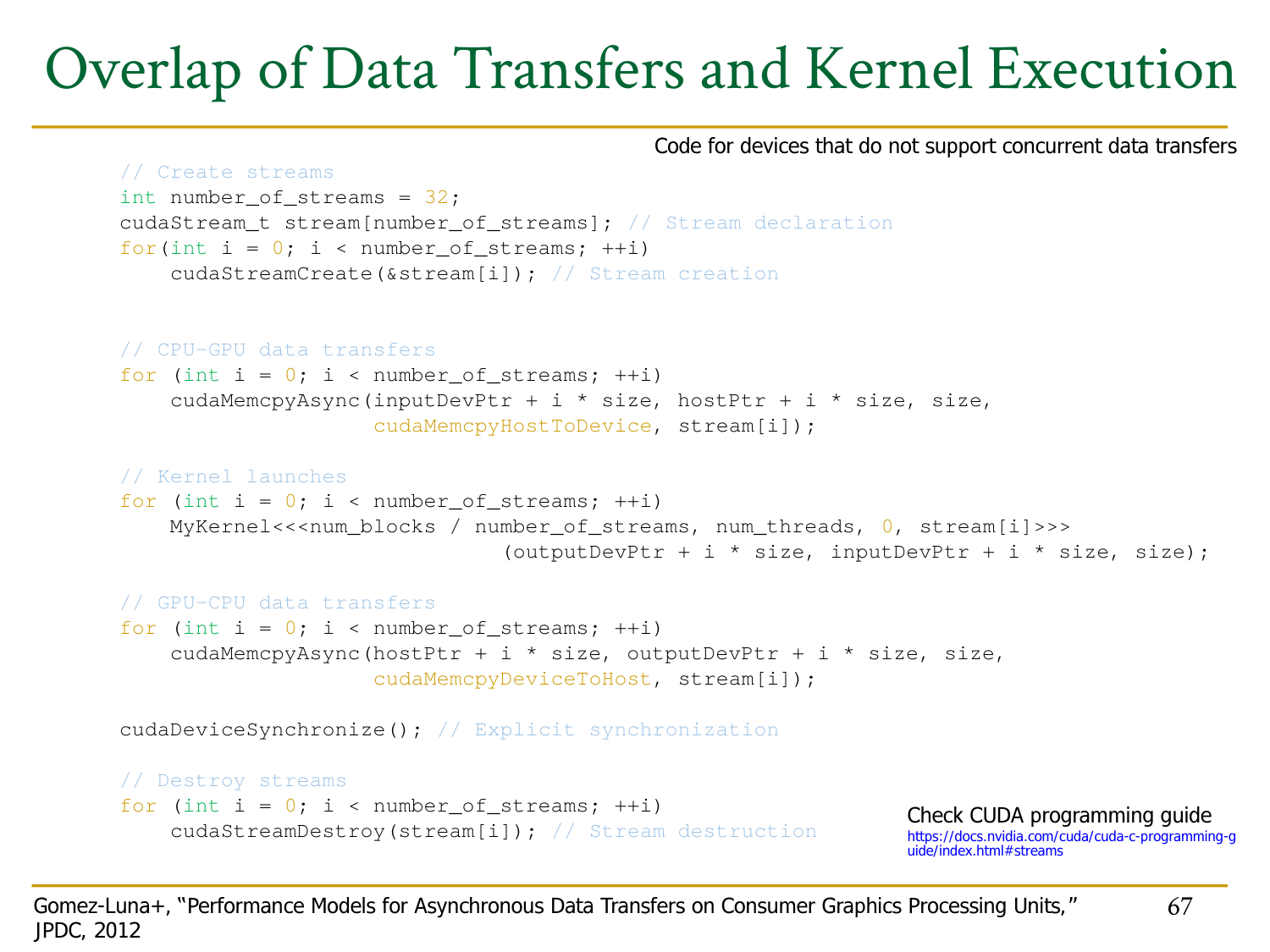

Overlap of Data Transfers and Kernel Execution
Code for devices that do not support concurrent data transfers
// Create streams
int number_of_streams = 32;
cudaStream_t stream[number_of_streams]; // Stream declaration
for(int i = 0; i < number_of_streams; ++i)
    cudaStreamCreate(&stream[i]); // Stream creation

// CPU-GPU data transfers
for (int i = 0; i < number_of_streams; ++i)
    cudaMemcpyAsync(inputDevPtr + i * size, hostPtr + i * size, size,
                    cudaMemcpyHostToDevice, stream[i]);

// Kernel launches
for (int i = 0; i < number_of_streams; ++i)
    MyKernel<<<num_blocks / number_of_streams, num_threads, 0, stream[i]>>>
                              (outputDevPtr + i * size, inputDevPtr + i * size, size);

// GPU-CPU data transfers
for (int i = 0; i < number_of_streams; ++i)
    cudaMemcpyAsync(hostPtr + i * size, outputDevPtr + i * size, size,
                    cudaMemcpyDeviceToHost, stream[i]);

cudaDeviceSynchronize(); // Explicit synchronization

// Destroy streams
for (int i = 0; i < number_of_streams; ++i)
    cudaStreamDestroy(stream[i]); // Stream destruction
Check CUDA programming guide
https://docs.nvidia.com/cuda/cuda-c-programming-guide/index.html#streams
67
Gomez-Luna+, “Performance Models for Asynchronous Data Transfers on Consumer Graphics Processing Units,”
JPDC, 2012
67